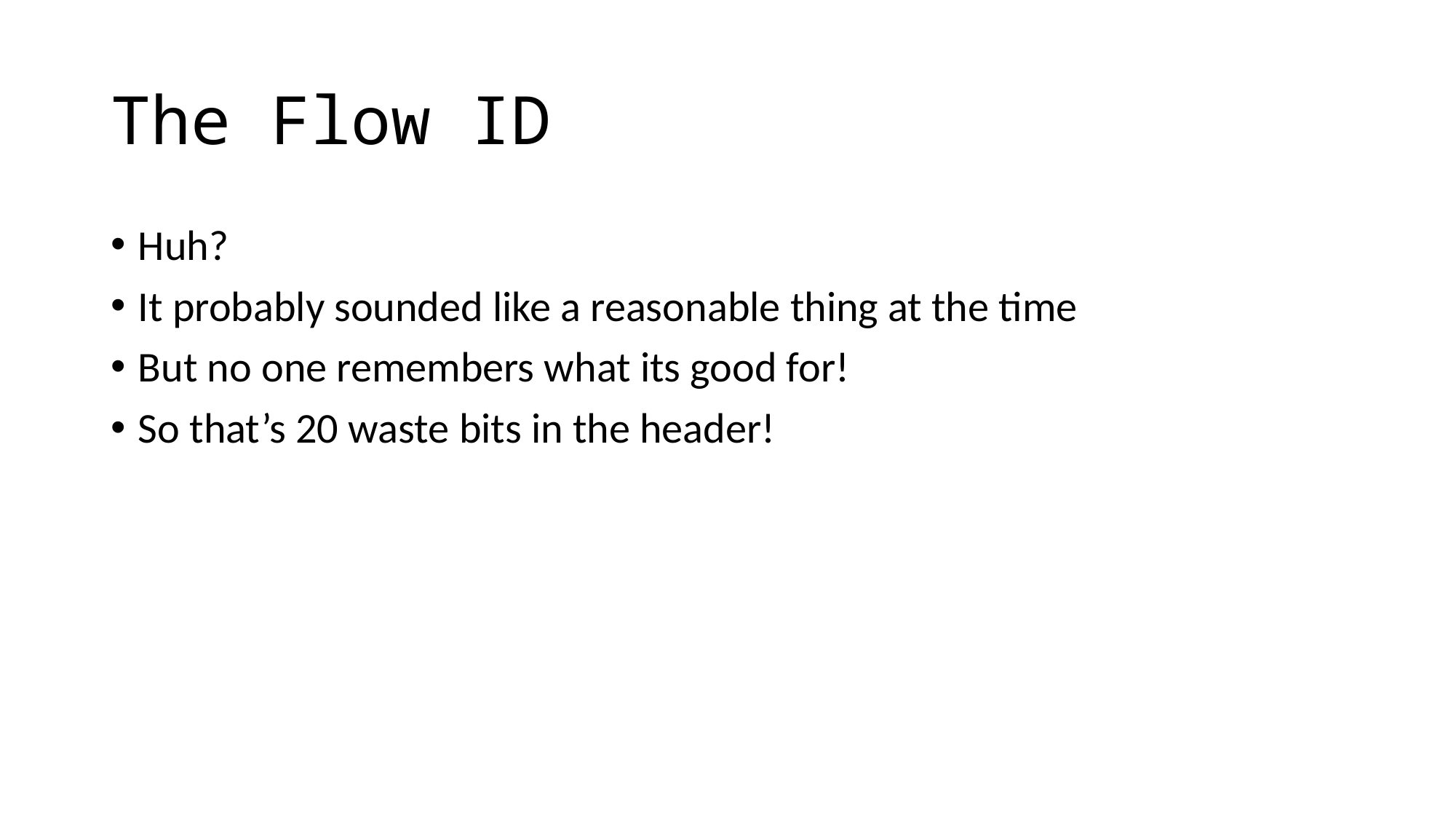

# The Flow ID
Huh?
It probably sounded like a reasonable thing at the time
But no one remembers what its good for!
So that’s 20 waste bits in the header!